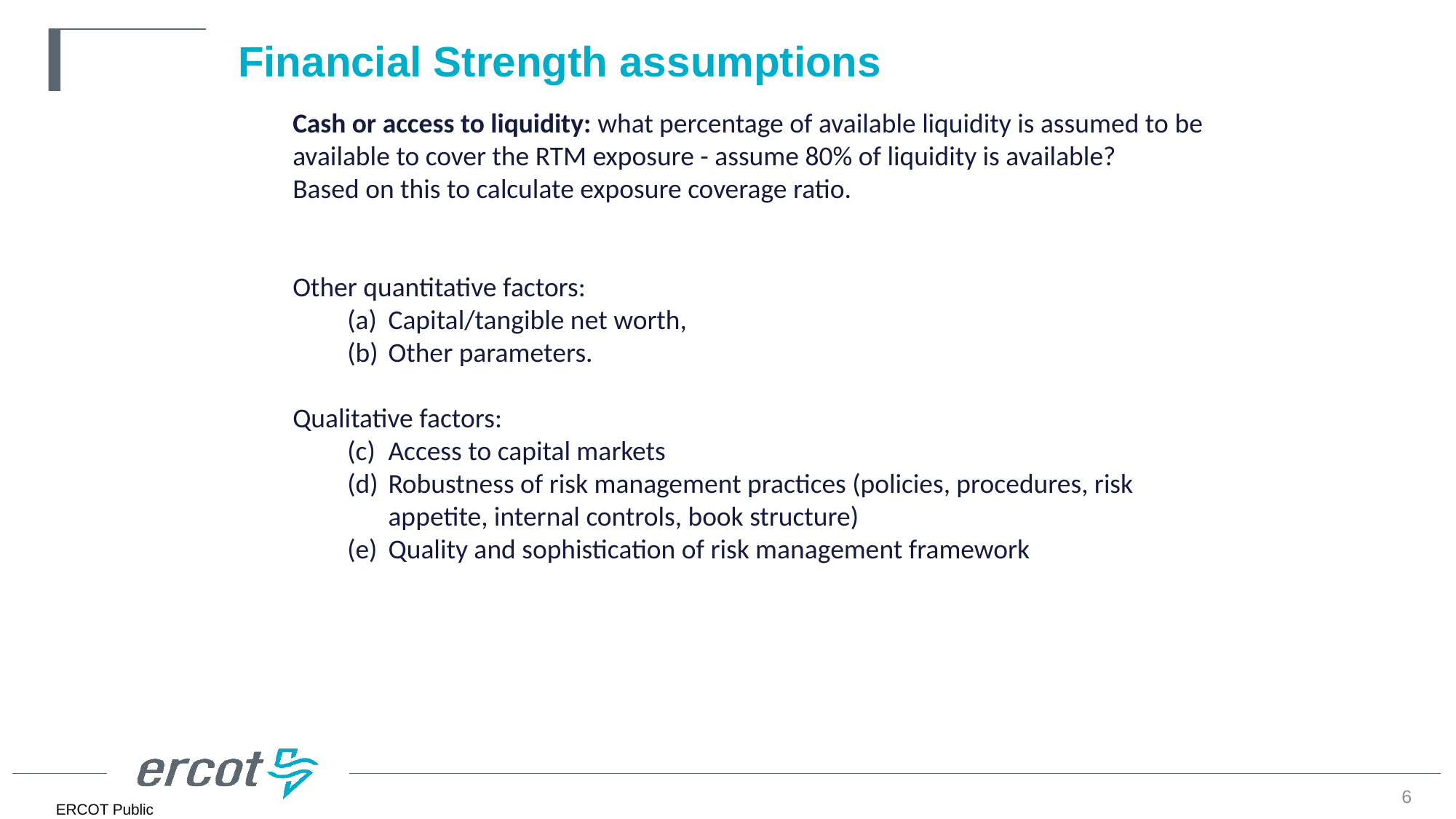

# Financial Strength assumptions
Cash or access to liquidity: what percentage of available liquidity is assumed to be available to cover the RTM exposure - assume 80% of liquidity is available?
Based on this to calculate exposure coverage ratio.

Other quantitative factors:
Capital/tangible net worth,
Other parameters.

Qualitative factors:
Access to capital markets
Robustness of risk management practices (policies, procedures, risk appetite, internal controls, book structure)
Quality and sophistication of risk management framework

6